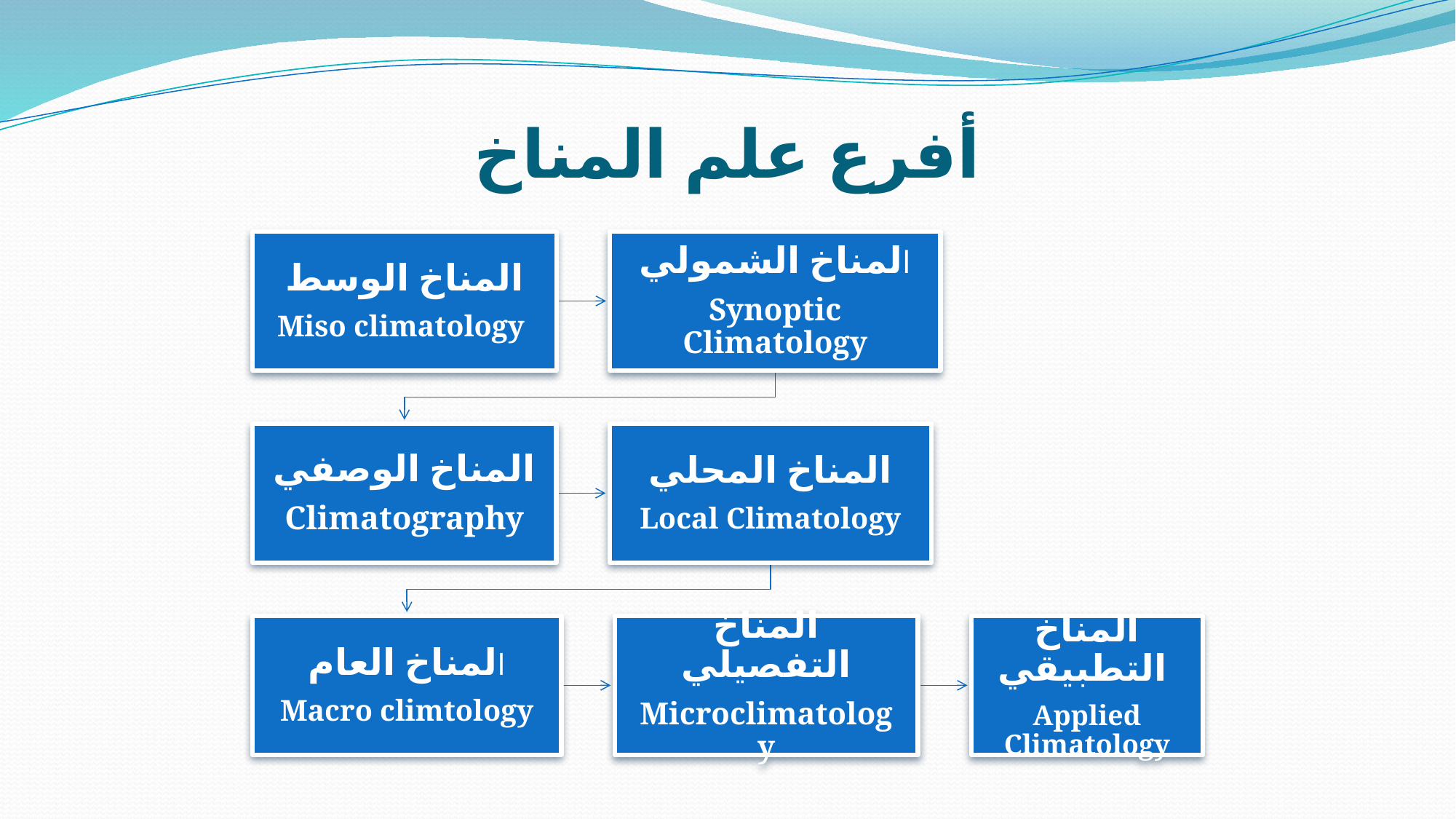

# أفرع علم المناخ

المناخ الوسط
Miso climatology

المناخ الشمولي
Synoptic Climatology

المناخ الوصفي
Climatography

المناخ المحلي
Local Climatology

المناخ العام
Macro climtology

المناخ التفصيلي
Microclimatology
المناخ التطبيقي
Applied Climatology